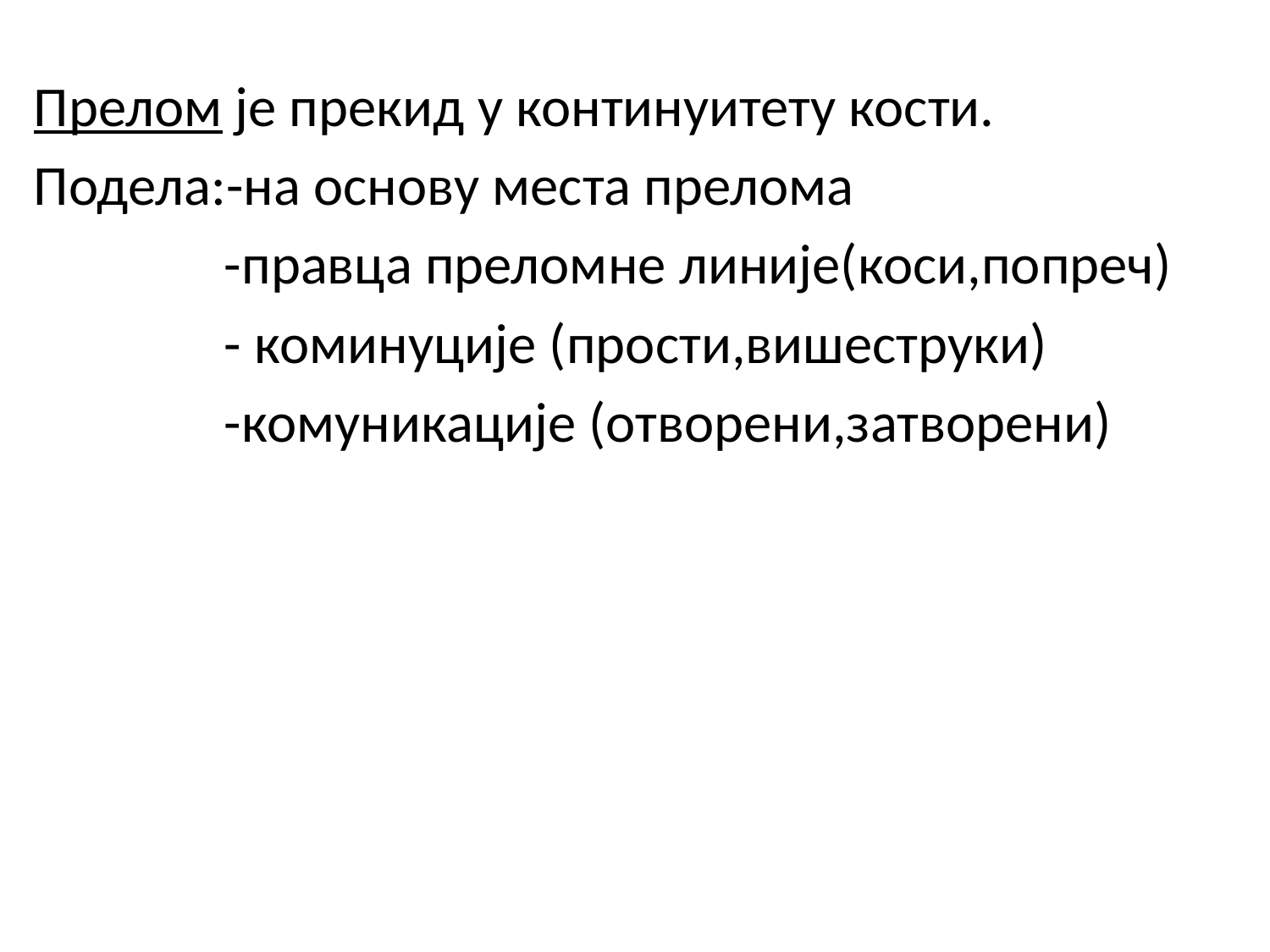

# Прелом је прекид у континуитету кости.
Подела:-на основу места прелома
               -правца преломне линије(коси,попреч)
               - коминуције (прости,вишеструки)
               -комуникације (отворени,затворени)